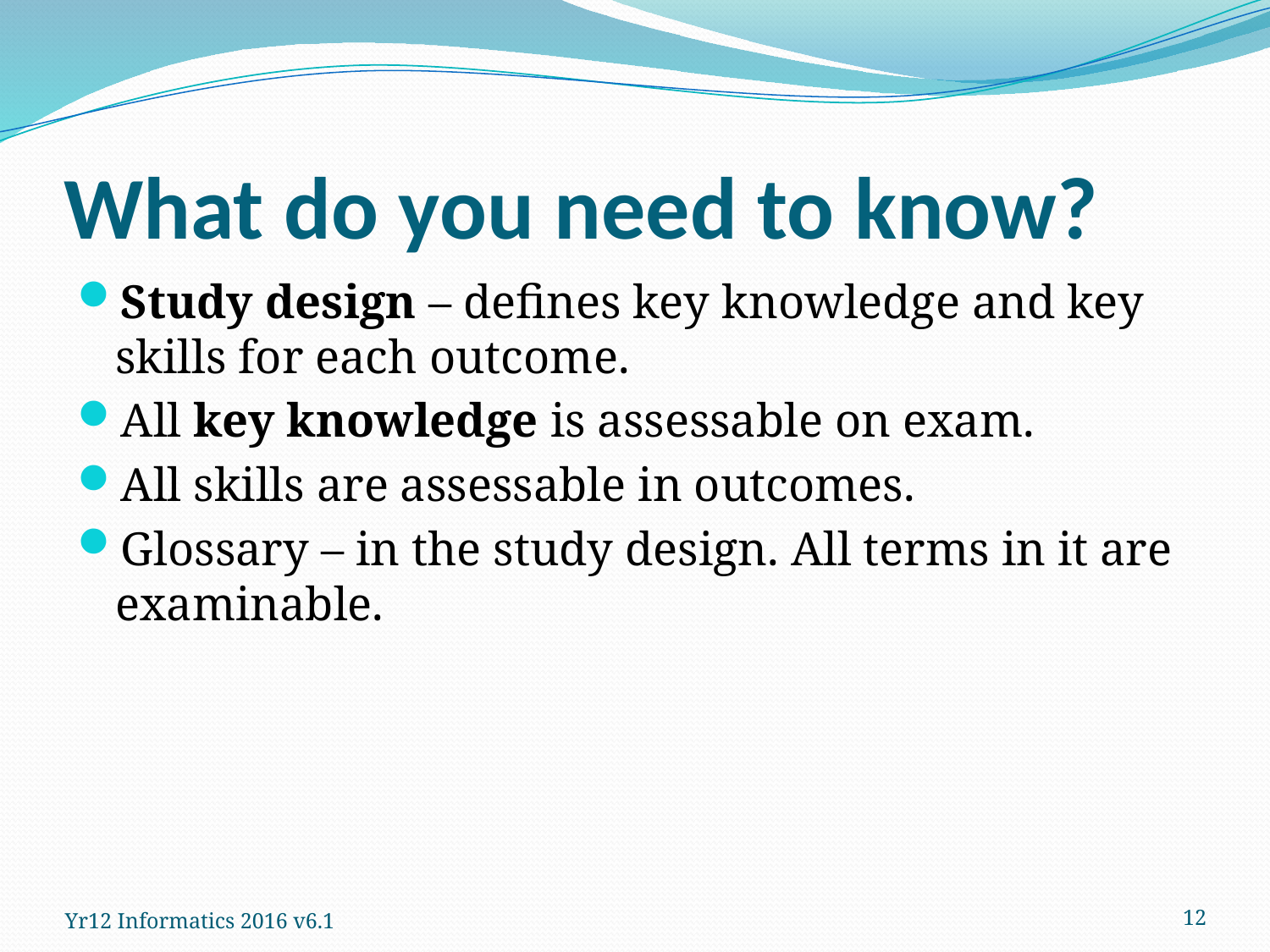

# What do you need to know?
Study design – defines key knowledge and key skills for each outcome.
All key knowledge is assessable on exam.
All skills are assessable in outcomes.
Glossary – in the study design. All terms in it are examinable.
12
Yr12 Informatics 2016 v6.1